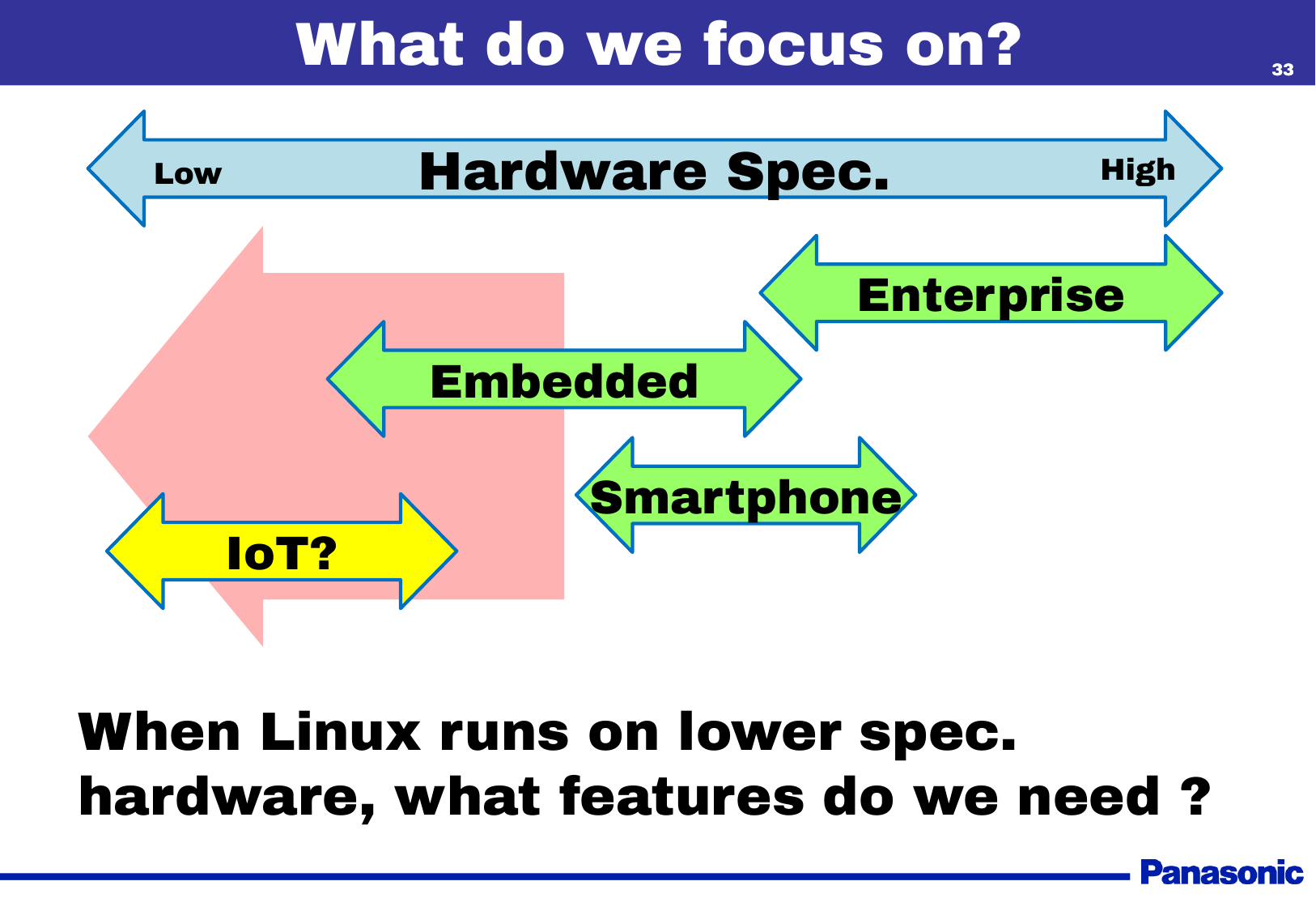

# What do we focus on?
33
33
Hardware Spec.
High
Low

Enterprise
Embedded
Smartphone
IoT?
When Linux runs on lower spec. hardware, what features do we need ?